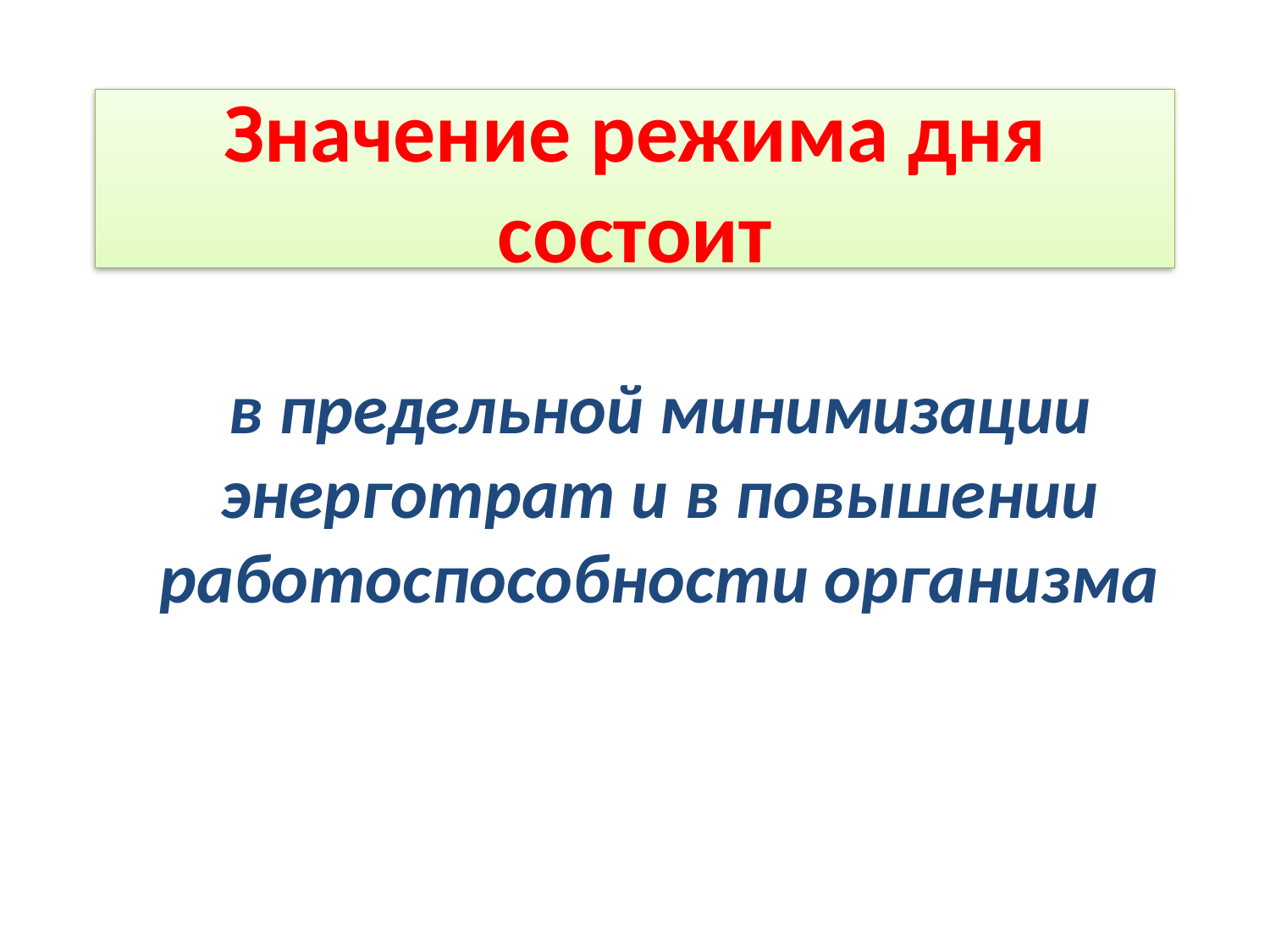

# Значение режима дня состоит
в предельной минимизации энерготрат и в повышении работоспособности организма